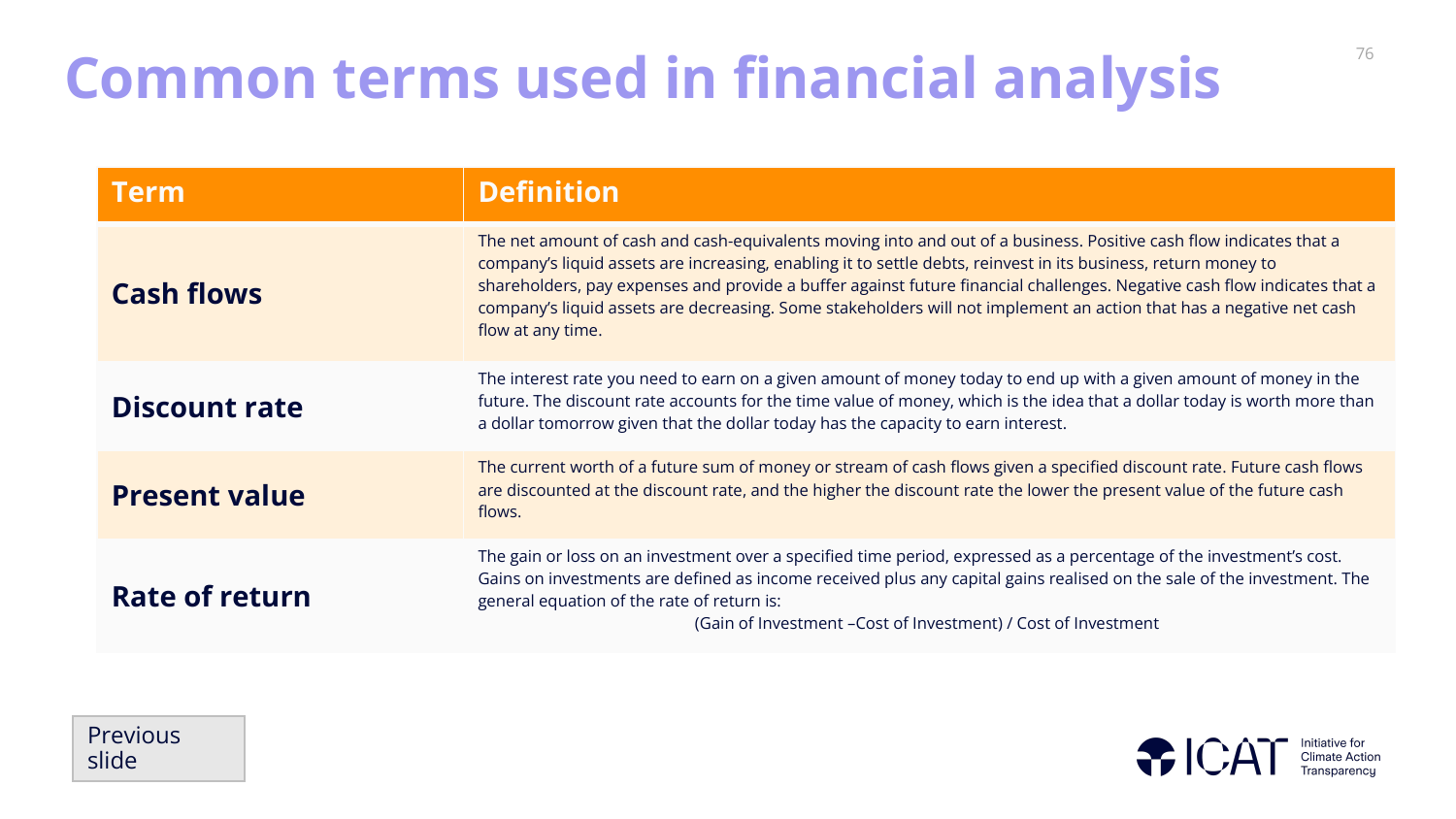

# Common terms used in financial analysis
| Term | Definition |
| --- | --- |
| Cash flows | The net amount of cash and cash-equivalents moving into and out of a business. Positive cash flow indicates that a company’s liquid assets are increasing, enabling it to settle debts, reinvest in its business, return money to shareholders, pay expenses and provide a buffer against future financial challenges. Negative cash flow indicates that a company’s liquid assets are decreasing. Some stakeholders will not implement an action that has a negative net cash flow at any time. |
| Discount rate | The interest rate you need to earn on a given amount of money today to end up with a given amount of money in the future. The discount rate accounts for the time value of money, which is the idea that a dollar today is worth more than a dollar tomorrow given that the dollar today has the capacity to earn interest. |
| Present value | The current worth of a future sum of money or stream of cash flows given a specified discount rate. Future cash flows are discounted at the discount rate, and the higher the discount rate the lower the present value of the future cash flows. |
| Rate of return | The gain or loss on an investment over a specified time period, expressed as a percentage of the investment’s cost. Gains on investments are defined as income received plus any capital gains realised on the sale of the investment. The general equation of the rate of return is: (Gain of Investment –Cost of Investment) / Cost of Investment |
Previous slide